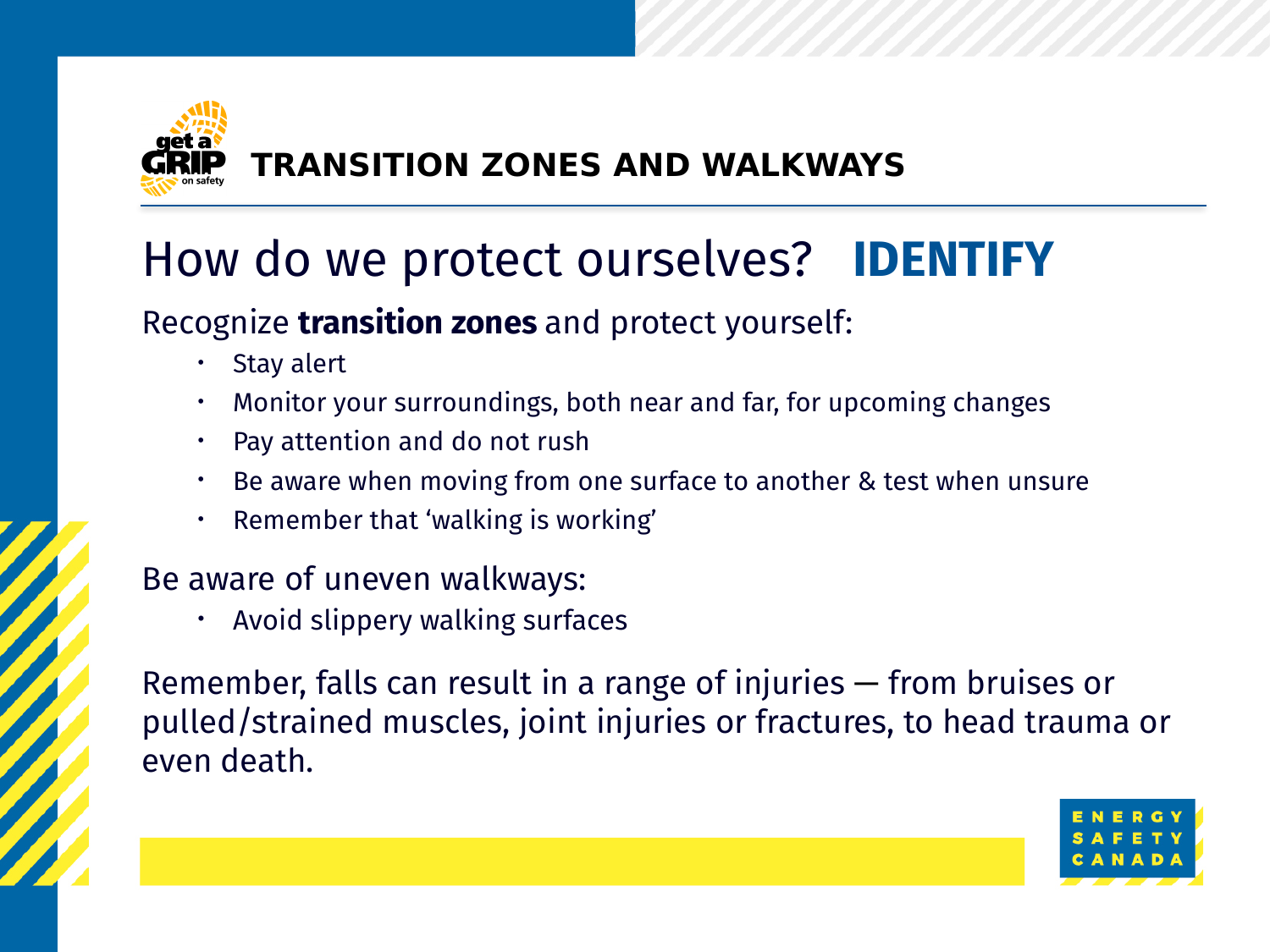

# Transition Zones and Walkways
How do we protect ourselves?   IDENTIFY
Recognize transition zones and protect yourself:
Stay alert
Monitor your surroundings, both near and far, for upcoming changes
Pay attention and do not rush
Be aware when moving from one surface to another & test when unsure
Remember that ‘walking is working’

Be aware of uneven walkways:
Avoid slippery walking surfaces

Remember, falls can result in a range of injuries — from bruises or pulled/strained muscles, joint injuries or fractures, to head trauma or even death.